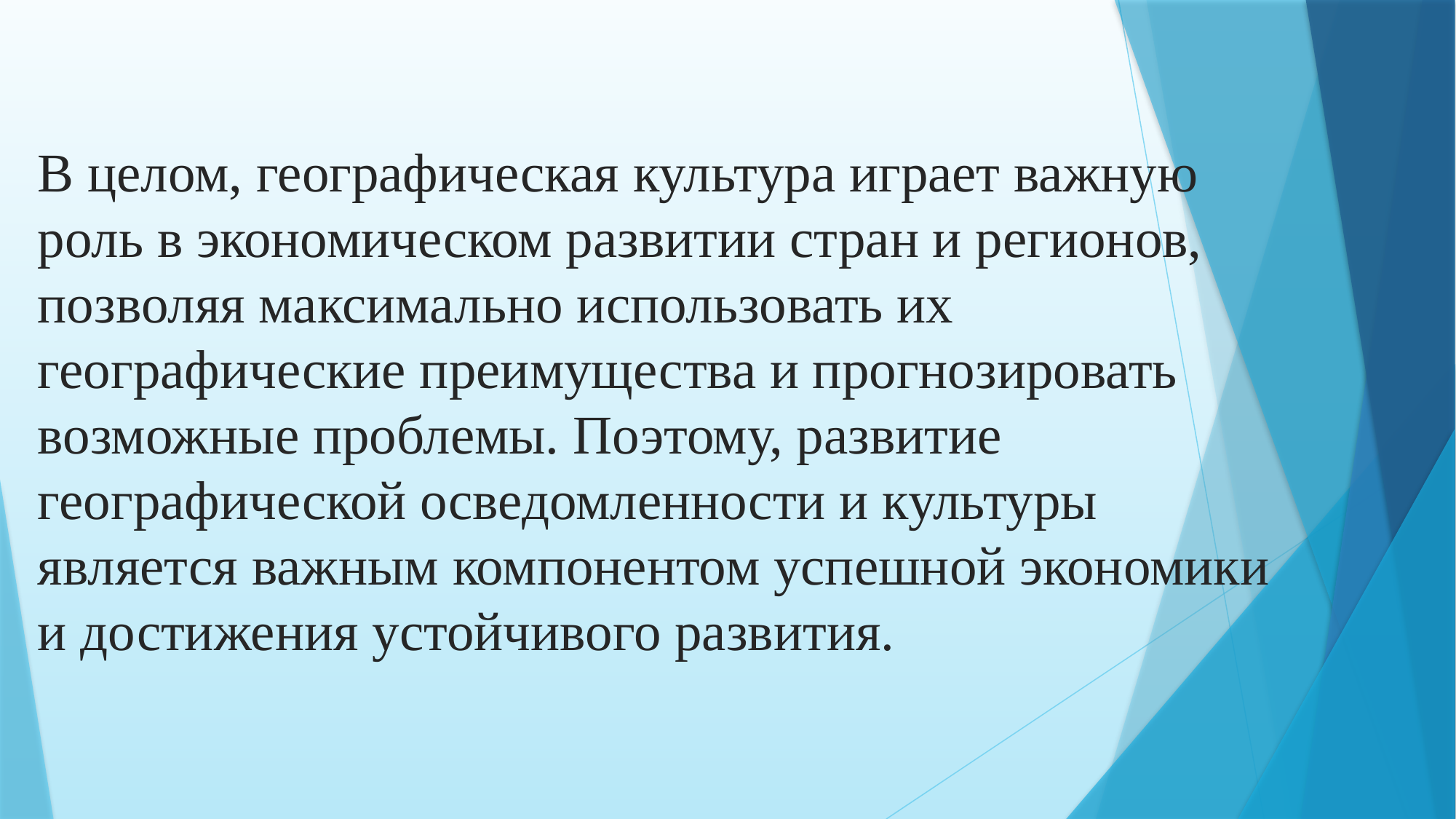

В целом, географическая культура играет важную роль в экономическом развитии стран и регионов, позволяя максимально использовать их географические преимущества и прогнозировать возможные проблемы. Поэтому, развитие географической осведомленности и культуры является важным компонентом успешной экономики и достижения устойчивого развития.